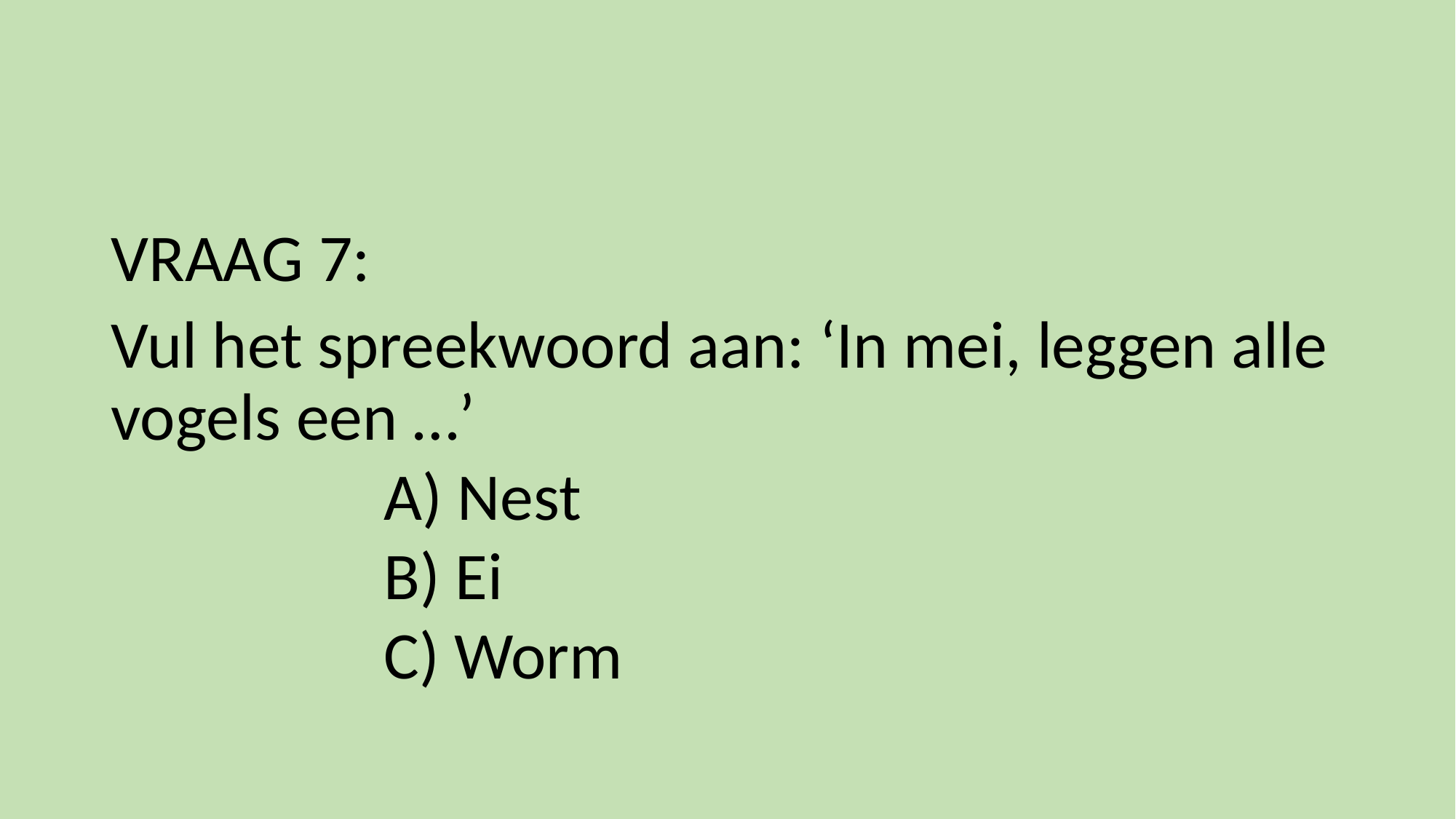

VRAAG 7:
Vul het spreekwoord aan: ‘In mei, leggen alle vogels een …’
		A) Nest
		B) Ei
		C) Worm